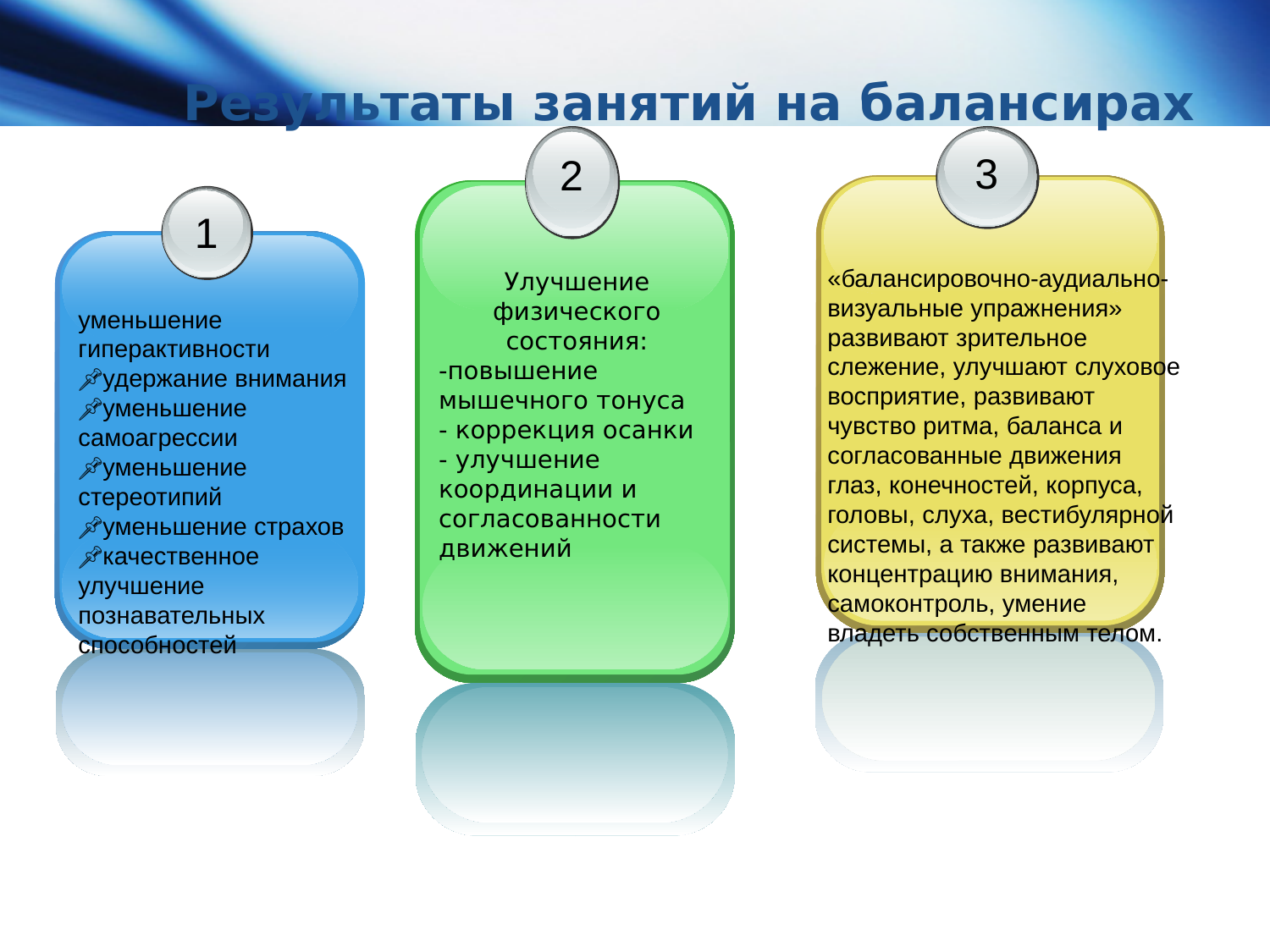

# Результаты занятий на балансирах

2

Улучшение физического состояния:
-повышение мышечного тонуса
- коррекция осанки
- улучшение координации и согласованности движений

3

1

уменьшение гиперактивности
📌удержание внимания
📌уменьшение самоагрессии
📌уменьшение стереотипий
📌уменьшение страхов
📌качественное улучшение познавательных способностей

«балансировочно-аудиально-визуальные упражнения» развивают зрительное слежение, улучшают слуховое восприятие, развивают чувство ритма, баланса и согласованные движения глаз, конечностей, корпуса, головы, слуха, вестибулярной системы, а также развивают концентрацию внимания, самоконтроль, умение владеть собственным телом.